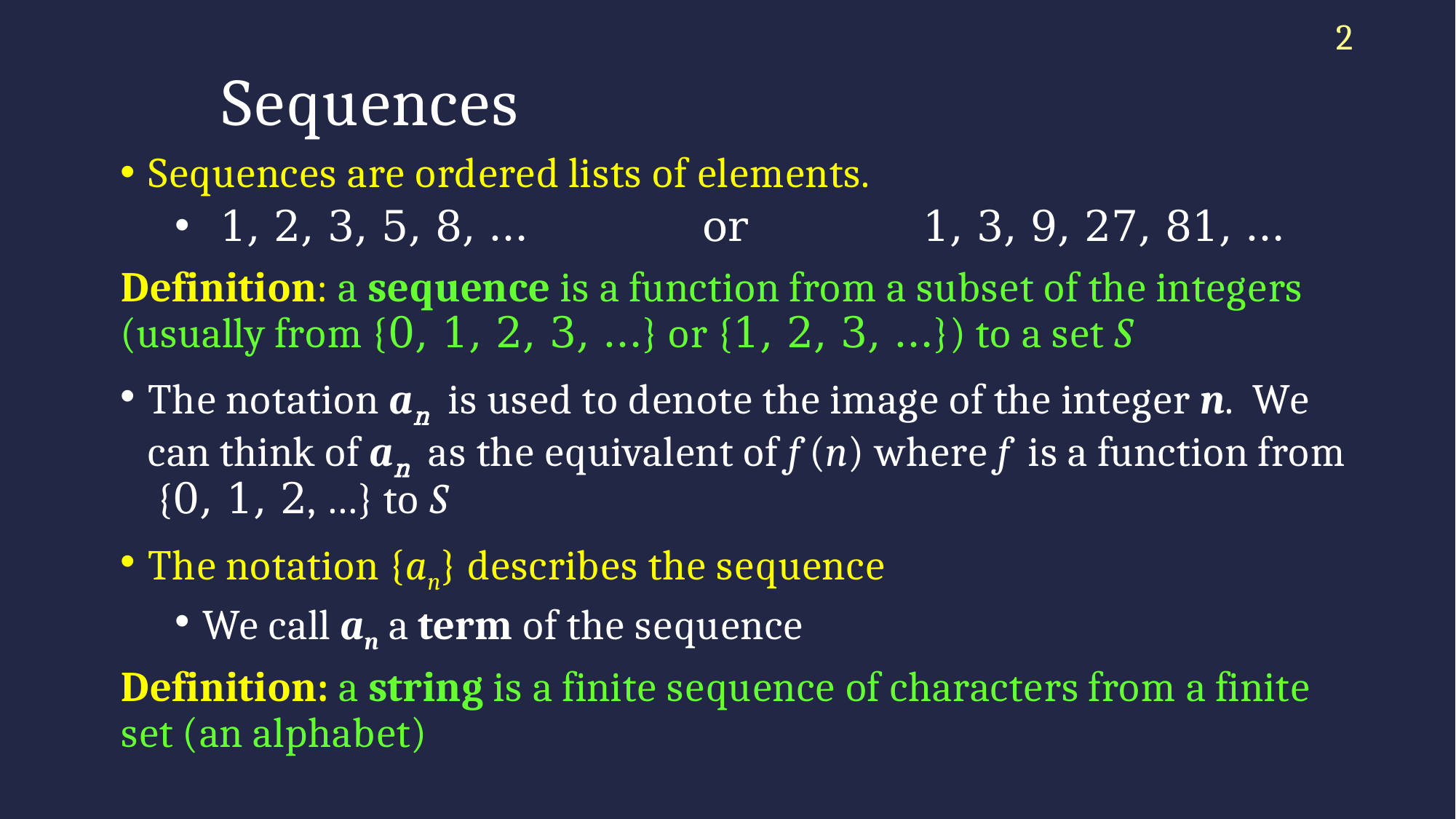

2
# Sequences
Sequences are ordered lists of elements.
  1, 2, 3, 5, 8, …             or             1, 3, 9, 27, 81, …
Definition: a sequence is a function from a subset of the integers (usually from {0, 1, 2, 3, …} or {1, 2, 3, …}) to a set S
The notation an  is used to denote the image of the integer n.  We can think of an  as the equivalent of f (n) where f  is a function from  {0, 1, 2, …} to S
The notation {an} describes the sequence
We call an a term of the sequence
Definition: a string is a finite sequence of characters from a finite set (an alphabet)